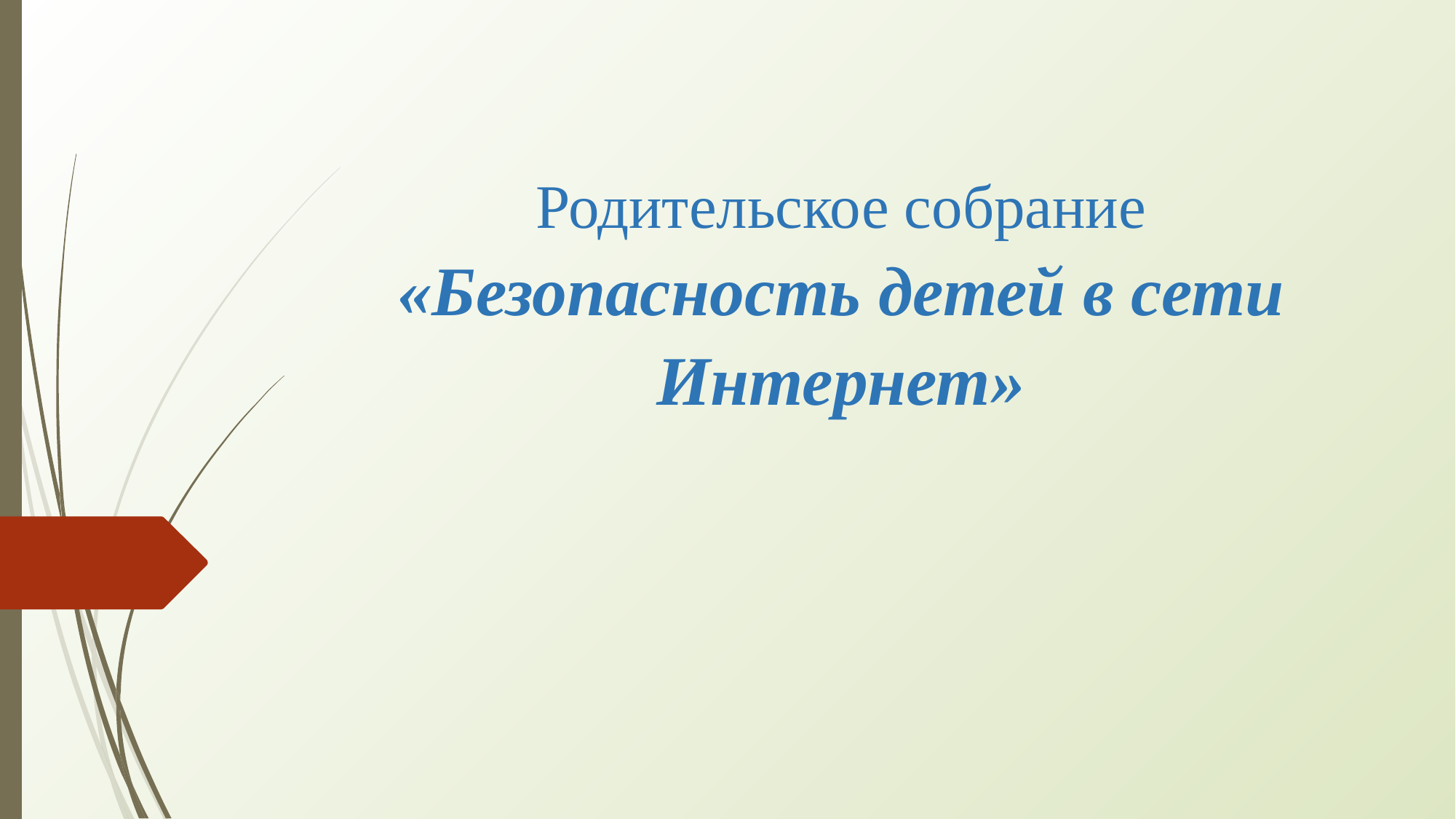

# Родительское собрание «Безопасность детей в сети Интернет»